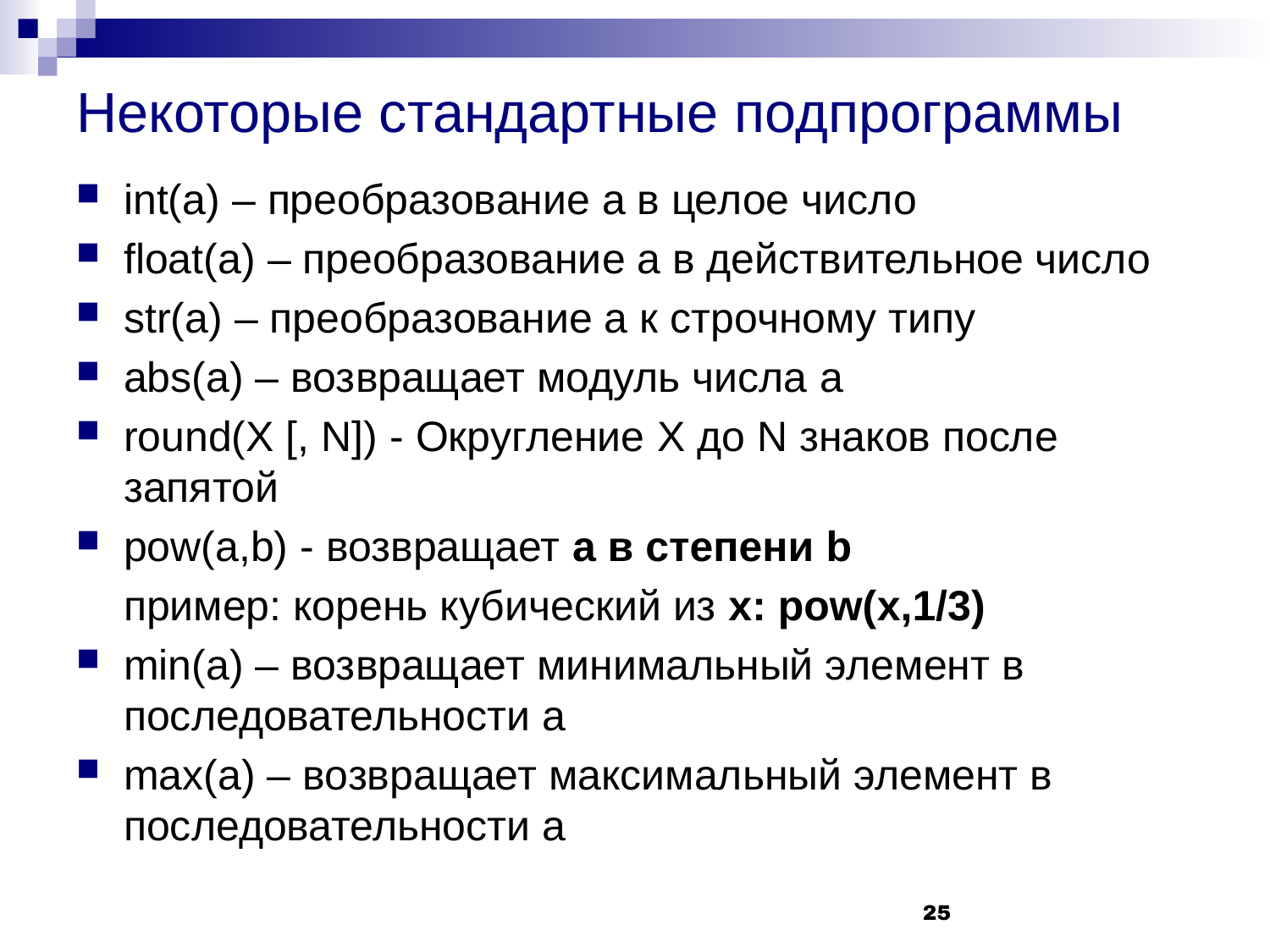

# Некоторые стандартные подпрограммы
int(a) – преобразование a в целое число
float(a) – преобразование а в действительное число
str(a) – преобразование a к строчному типу
abs(a) – возвращает модуль числа a
round(X [, N]) - Округление X до N знаков после запятой
pow(a,b) - возвращает a в степени b
    пример: корень кубический из x: pow(х,1/3)
min(a) – возвращает минимальный элемент в последовательности a
max(a) – возвращает максимальный элемент в последовательности a

25